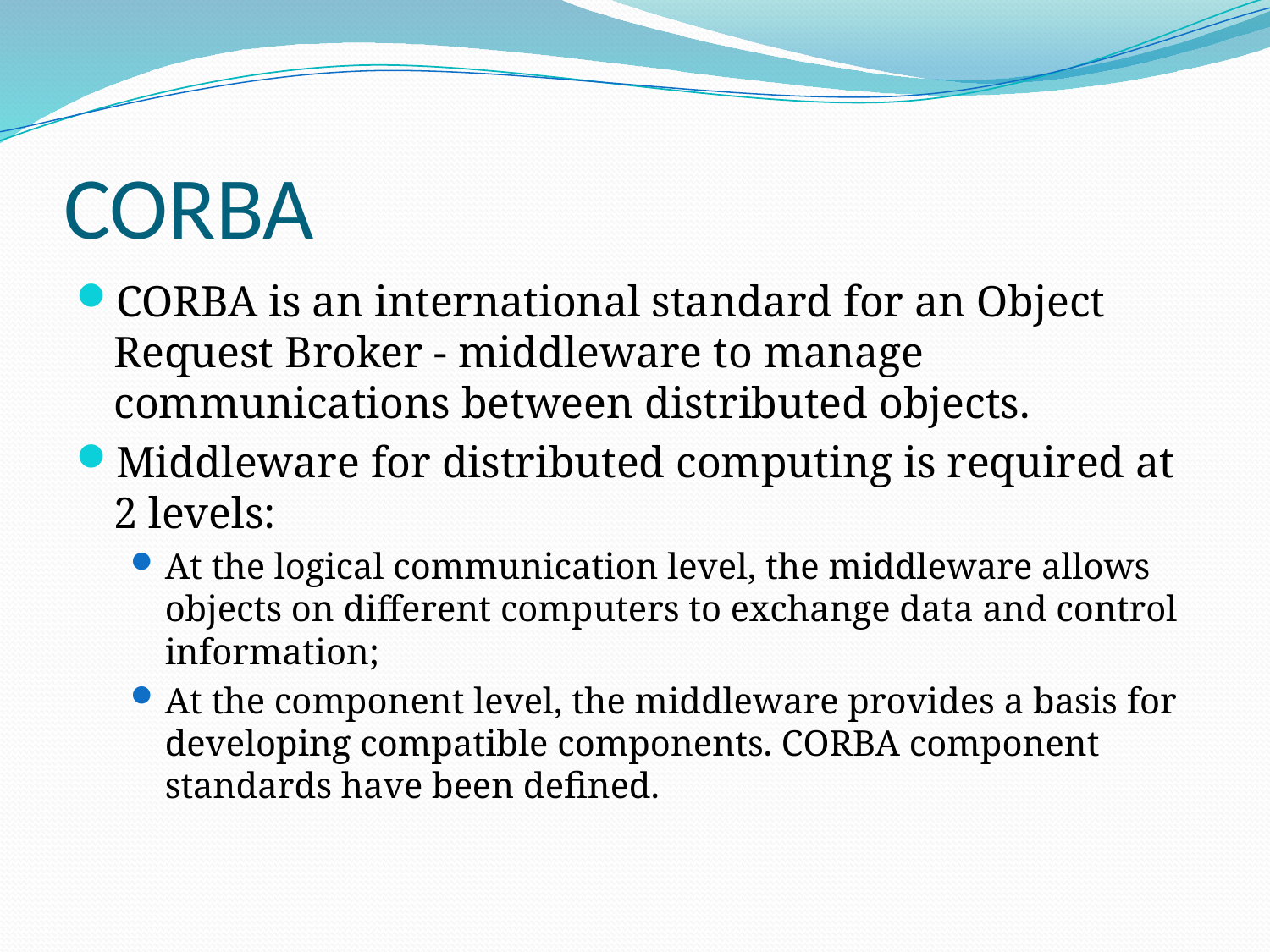

# CORBA
CORBA is an international standard for an Object Request Broker - middleware to manage communications between distributed objects.
Middleware for distributed computing is required at 2 levels:
At the logical communication level, the middleware allows objects on different computers to exchange data and control information;
At the component level, the middleware provides a basis for developing compatible components. CORBA component standards have been defined.